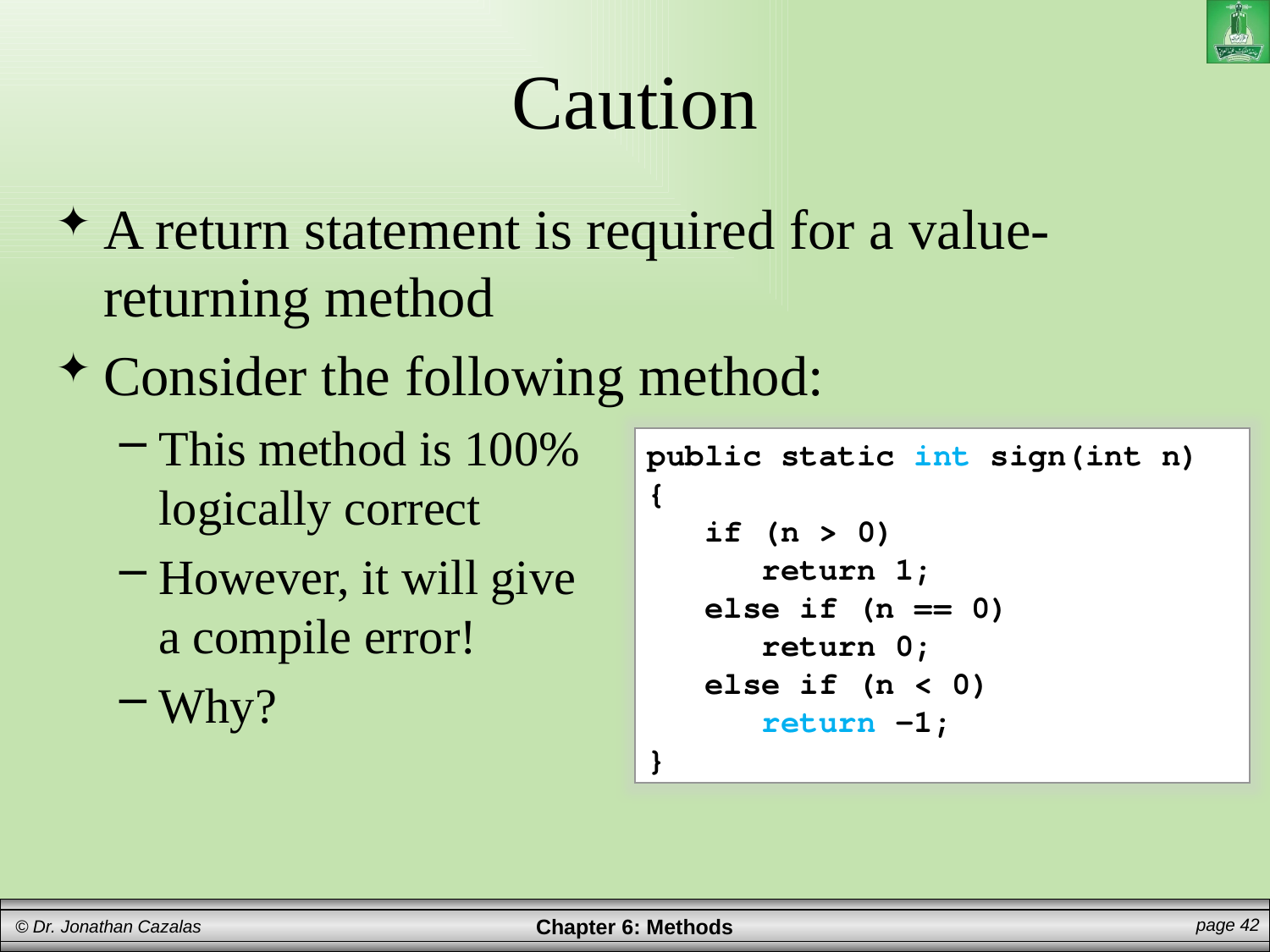

# Caution
A return statement is required for a value-returning method
Consider the following method:
This method is 100%
logically correct
However, it will give
a compile error!
Why?

public static int sign(int n) {
   if (n > 0)
      return 1;
   else if (n == 0)
      return 0;
   else if (n < 0)
      return -1;
}